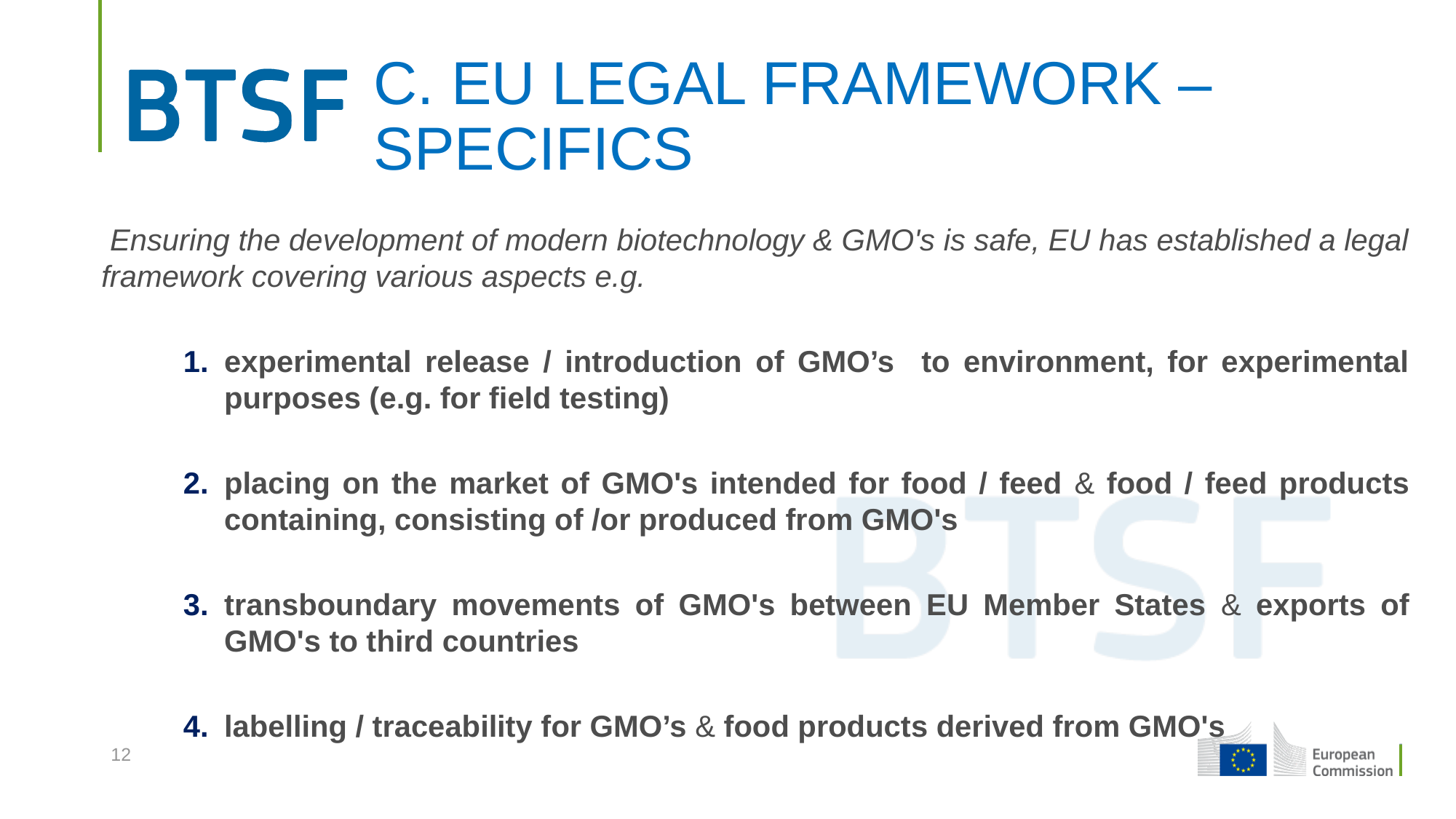

# C. EU LEGAL FRAMEWORK – SPECIFICS
 Ensuring the development of modern biotechnology & GMO's is safe, EU has established a legal framework covering various aspects e.g.

experimental release / introduction of GMO’s  to environment, for experimental purposes (e.g. for field testing)

placing on the market of GMO's intended for food / feed & food / feed products containing, consisting of /or produced from GMO's

transboundary movements of GMO's between EU Member States & exports of GMO's to third countries

labelling / traceability for GMO’s & food products derived from GMO's

12